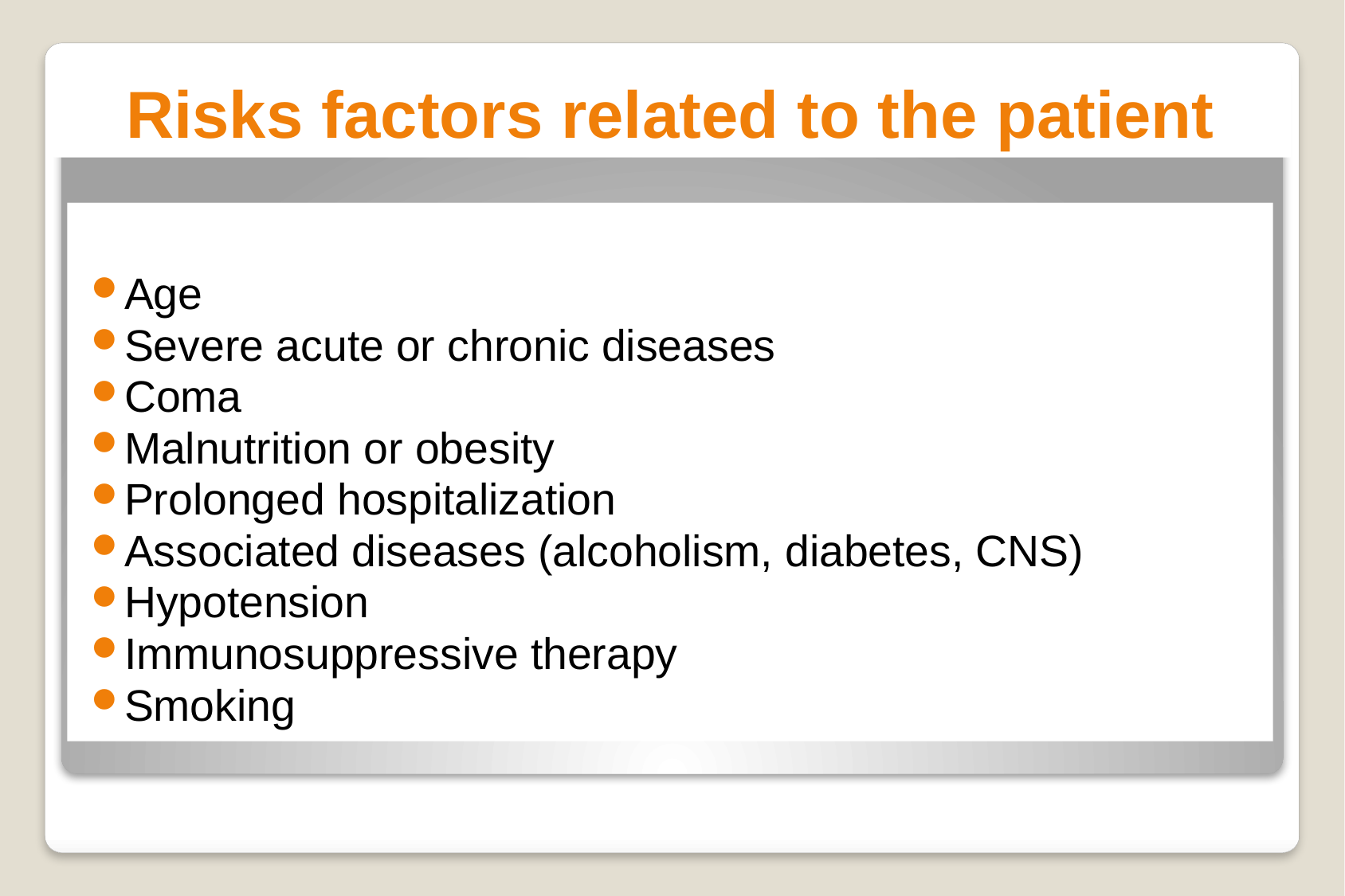

# Risks factors related to the patient

Age
Severe acute or chronic diseases
Coma
Malnutrition or obesity
Prolonged hospitalization
Associated diseases (alcoholism, diabetes, CNS)
Hypotension
Immunosuppressive therapy
Smoking